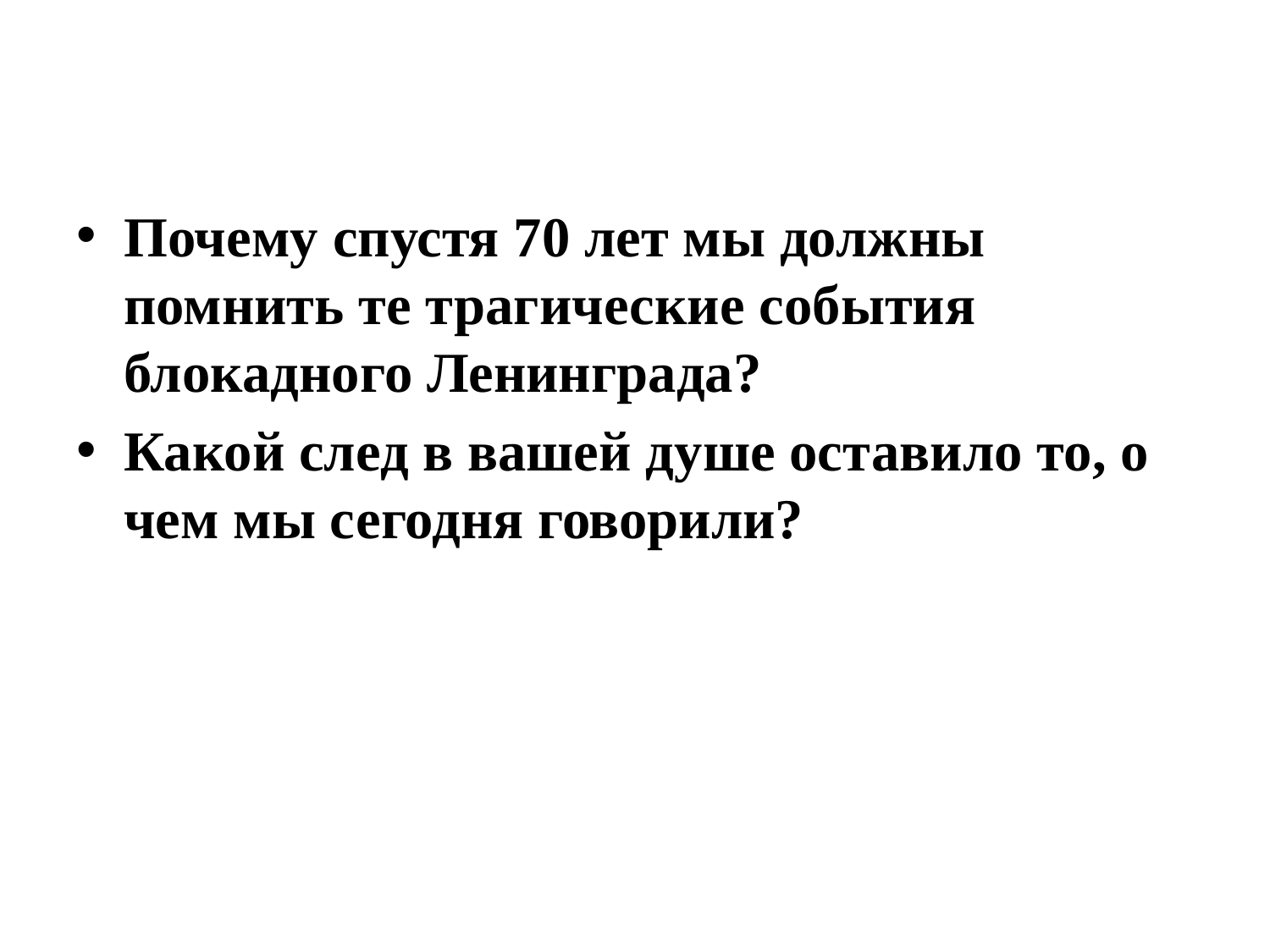

Почему спустя 70 лет мы должны помнить те трагические события блокадного Ленинграда?
Какой след в вашей душе оставило то, о чем мы сегодня говорили?
#